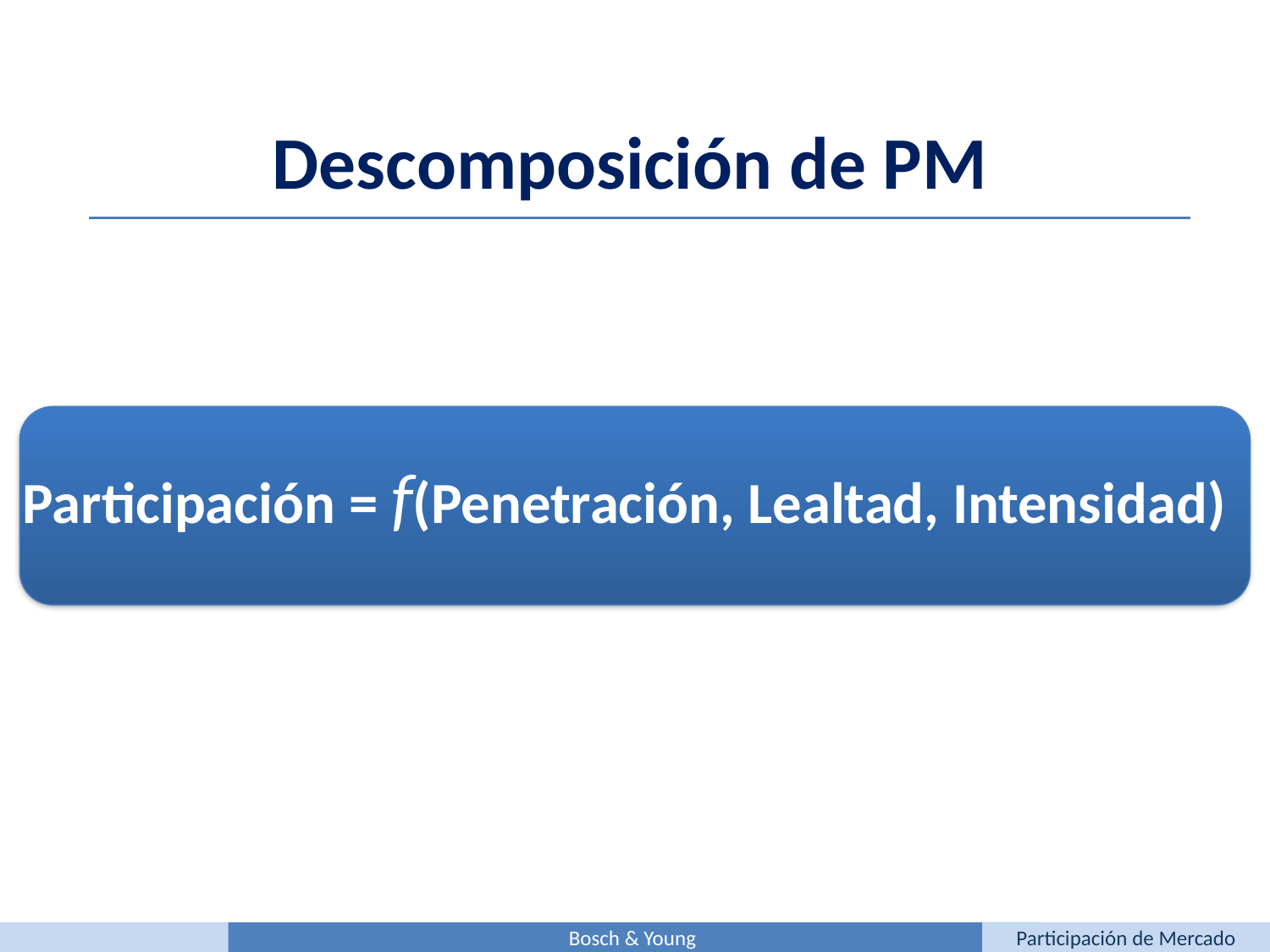

Descomposición de PM

Participación = f(Penetración, Lealtad, Intensidad)

Bosch & Young
Participación de Mercado